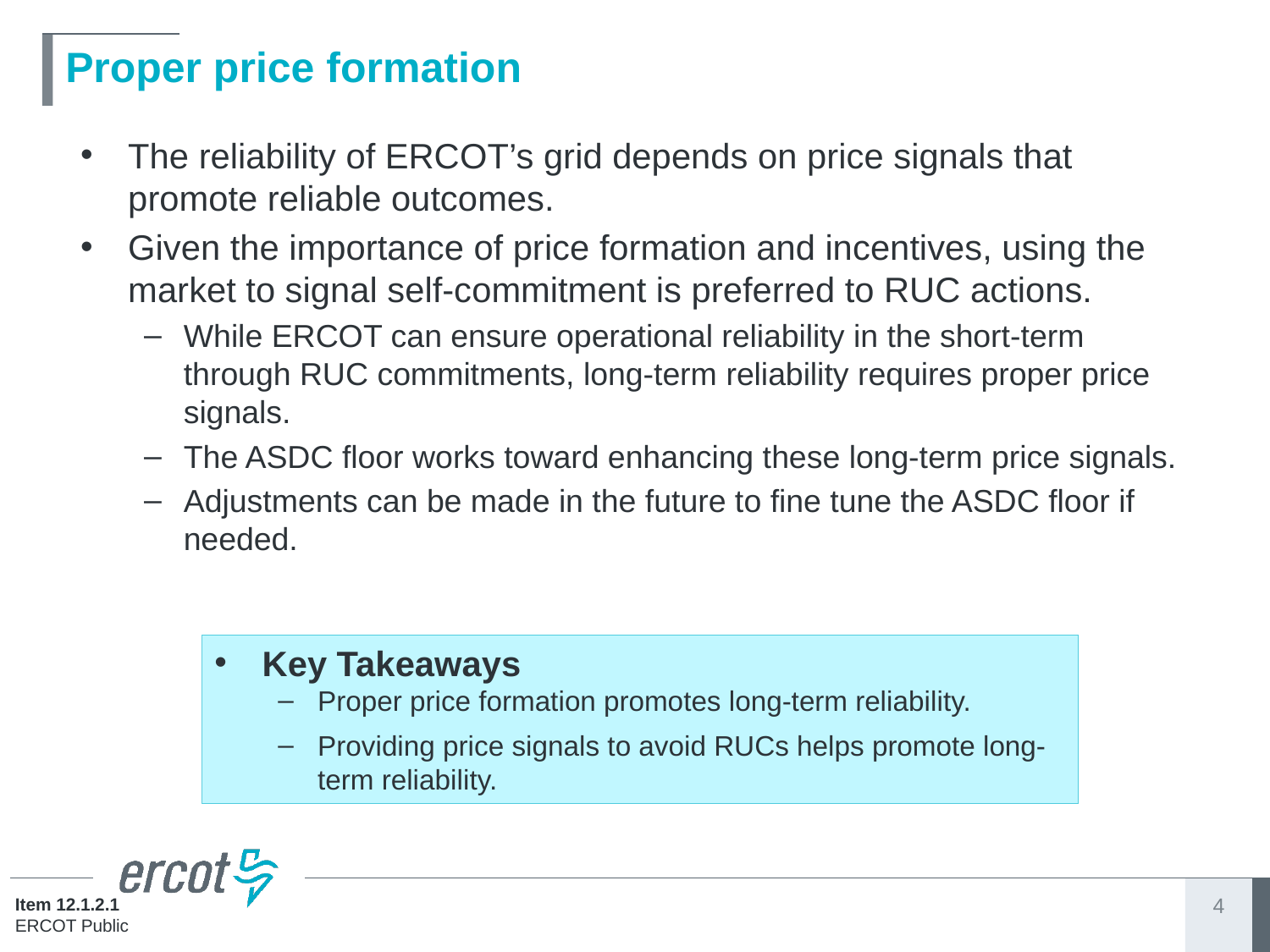

# Proper price formation
The reliability of ERCOT’s grid depends on price signals that promote reliable outcomes.
Given the importance of price formation and incentives, using the market to signal self-commitment is preferred to RUC actions.
While ERCOT can ensure operational reliability in the short-term through RUC commitments, long-term reliability requires proper price signals.
The ASDC floor works toward enhancing these long-term price signals.
Adjustments can be made in the future to fine tune the ASDC floor if needed.

Key Takeaways
Proper price formation promotes long-term reliability.
Providing price signals to avoid RUCs helps promote long-term reliability.

4